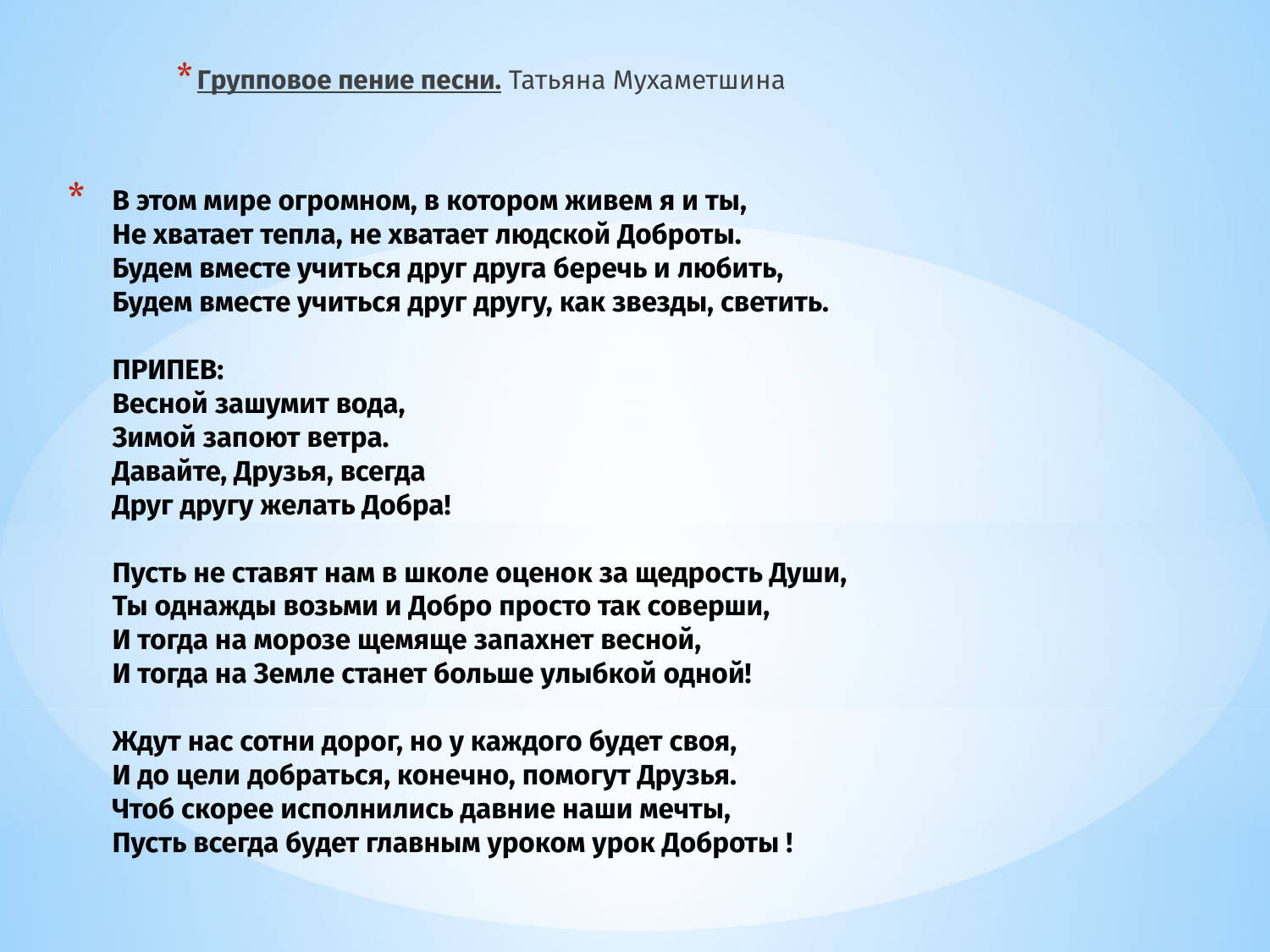

Групповое пение песни. Татьяна Мухаметшина
# В этом мире огромном, в котором живем я и ты, Не хватает тепла, не хватает людской Доброты. Будем вместе учиться друг друга беречь и любить, Будем вместе учиться друг другу, как звезды, светить.   ПРИПЕВ: Весной зашумит вода, Зимой запоют ветра. Давайте, Друзья, всегда Друг другу желать Добра!   Пусть не ставят нам в школе оценок за щедрость Души, Ты однажды возьми и Добро просто так соверши, И тогда на морозе щемяще запахнет весной, И тогда на Земле станет больше улыбкой одной!   Ждут нас сотни дорог, но у каждого будет своя, И до цели добраться, конечно, помогут Друзья. Чтоб скорее исполнились давние наши мечты, Пусть всегда будет главным уроком урок Доброты !